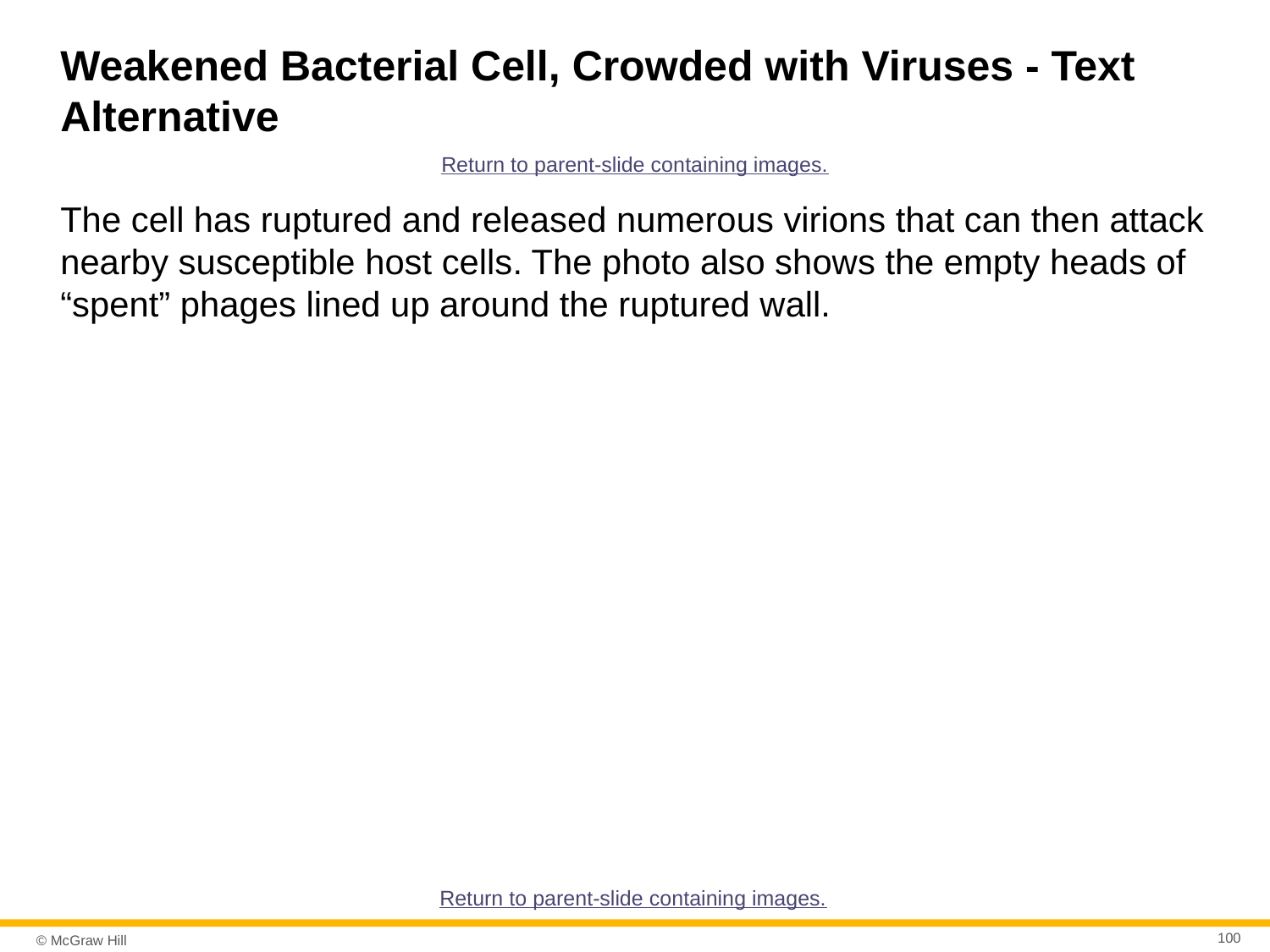

# Weakened Bacterial Cell, Crowded with Viruses - Text Alternative
Return to parent-slide containing images.
The cell has ruptured and released numerous virions that can then attack nearby susceptible host cells. The photo also shows the empty heads of “spent” phages lined up around the ruptured wall.
Return to parent-slide containing images.